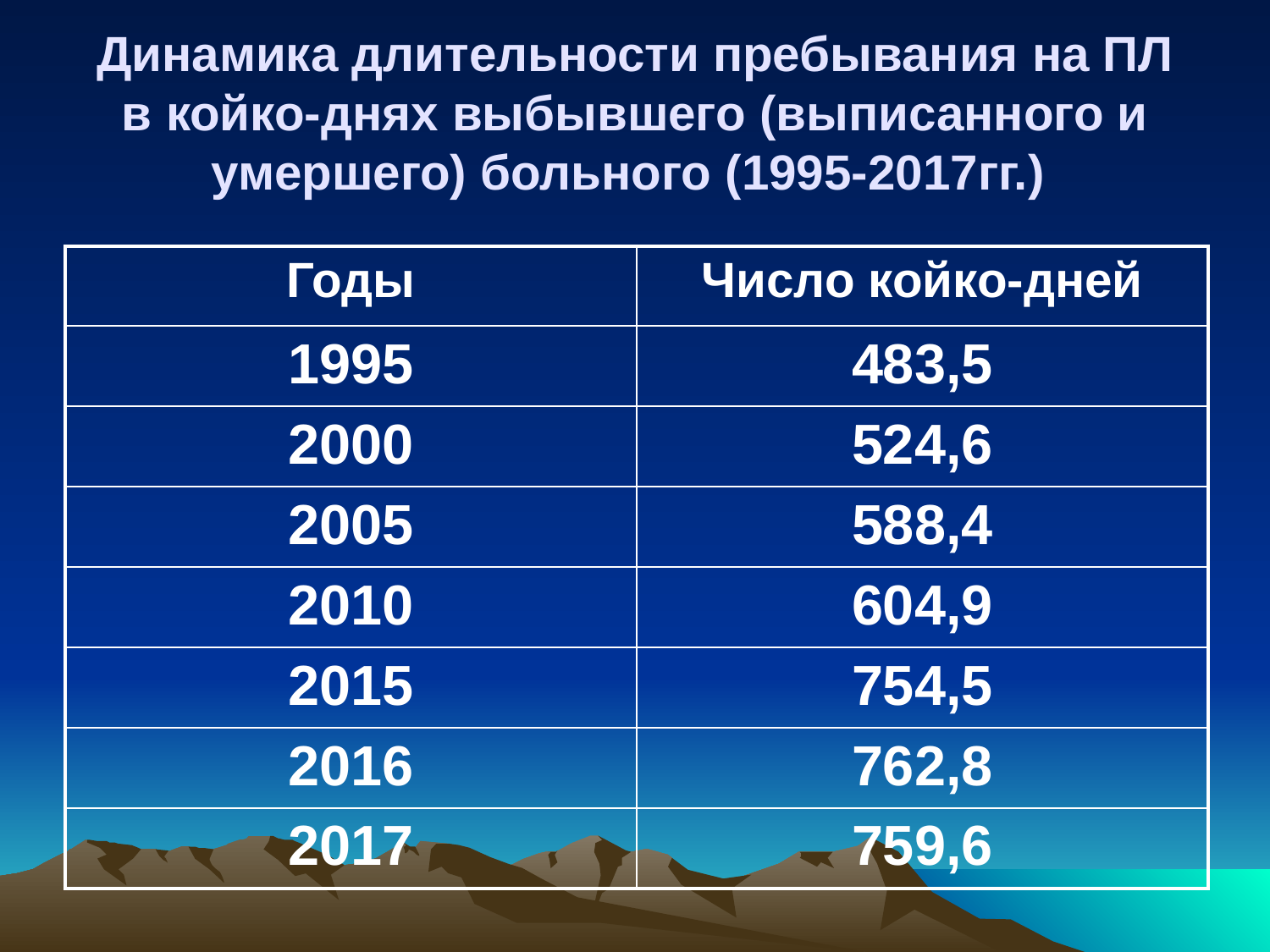

# Динамика длительности пребывания на ПЛ в койко-днях выбывшего (выписанного и умершего) больного (1995-2017гг.)
| Годы | Число койко-дней |
| --- | --- |
| 1995 | 483,5 |
| 2000 | 524,6 |
| 2005 | 588,4 |
| 2010 | 604,9 |
| 2015 | 754,5 |
| 2016 | 762,8 |
| 2017 | 759,6 |